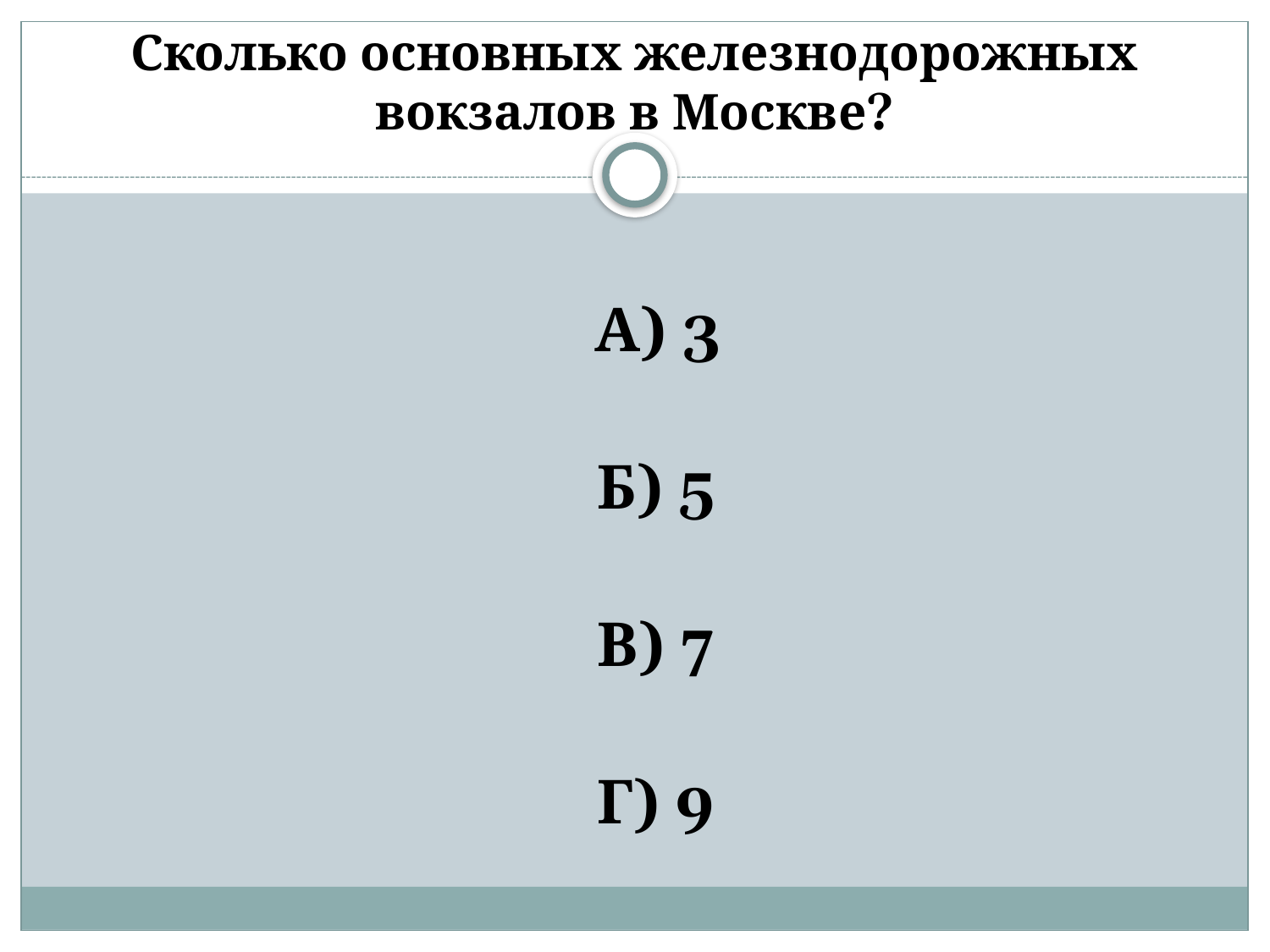

# Сколько основных железнодорожных вокзалов в Москве?
     А) 3
   Б) 5
   В) 7
   Г) 9